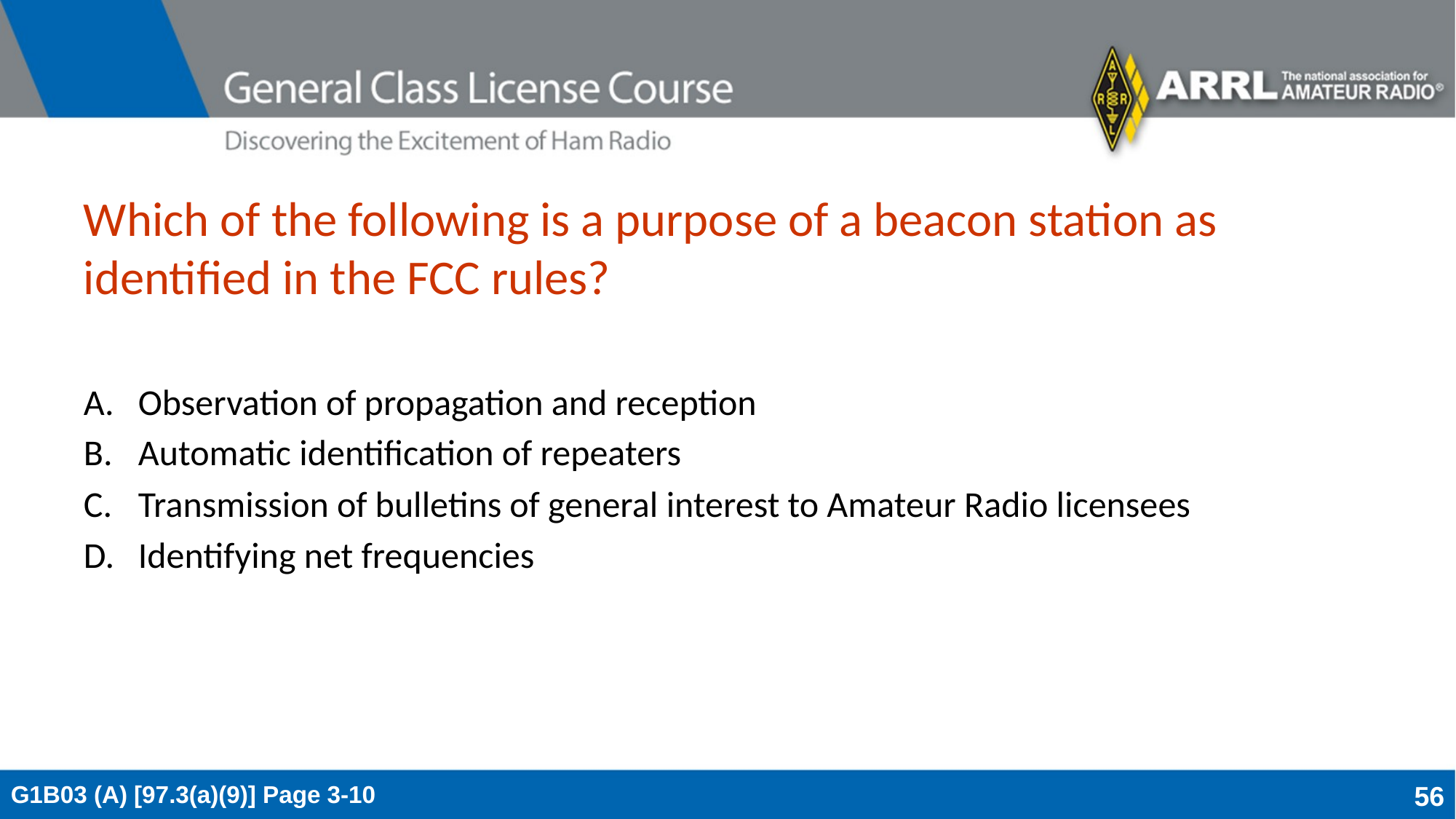

# Which of the following is a purpose of a beacon station as identified in the FCC rules?
Observation of propagation and reception
Automatic identification of repeaters
Transmission of bulletins of general interest to Amateur Radio licensees
Identifying net frequencies
G1B03 (A) [97.3(a)(9)] Page 3-10
56